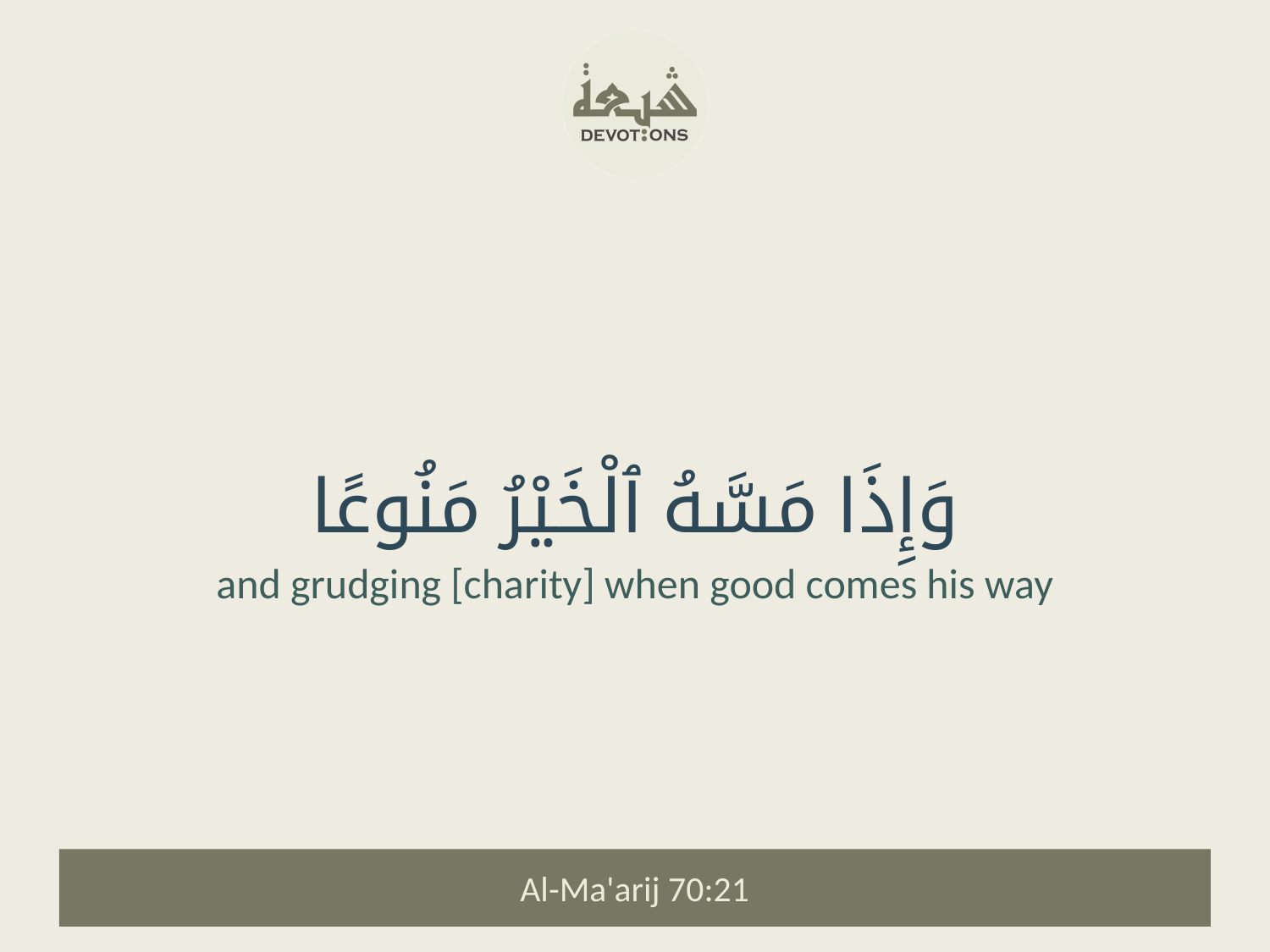

وَإِذَا مَسَّهُ ٱلْخَيْرُ مَنُوعًا
and grudging [charity] when good comes his way
Al-Ma'arij 70:21